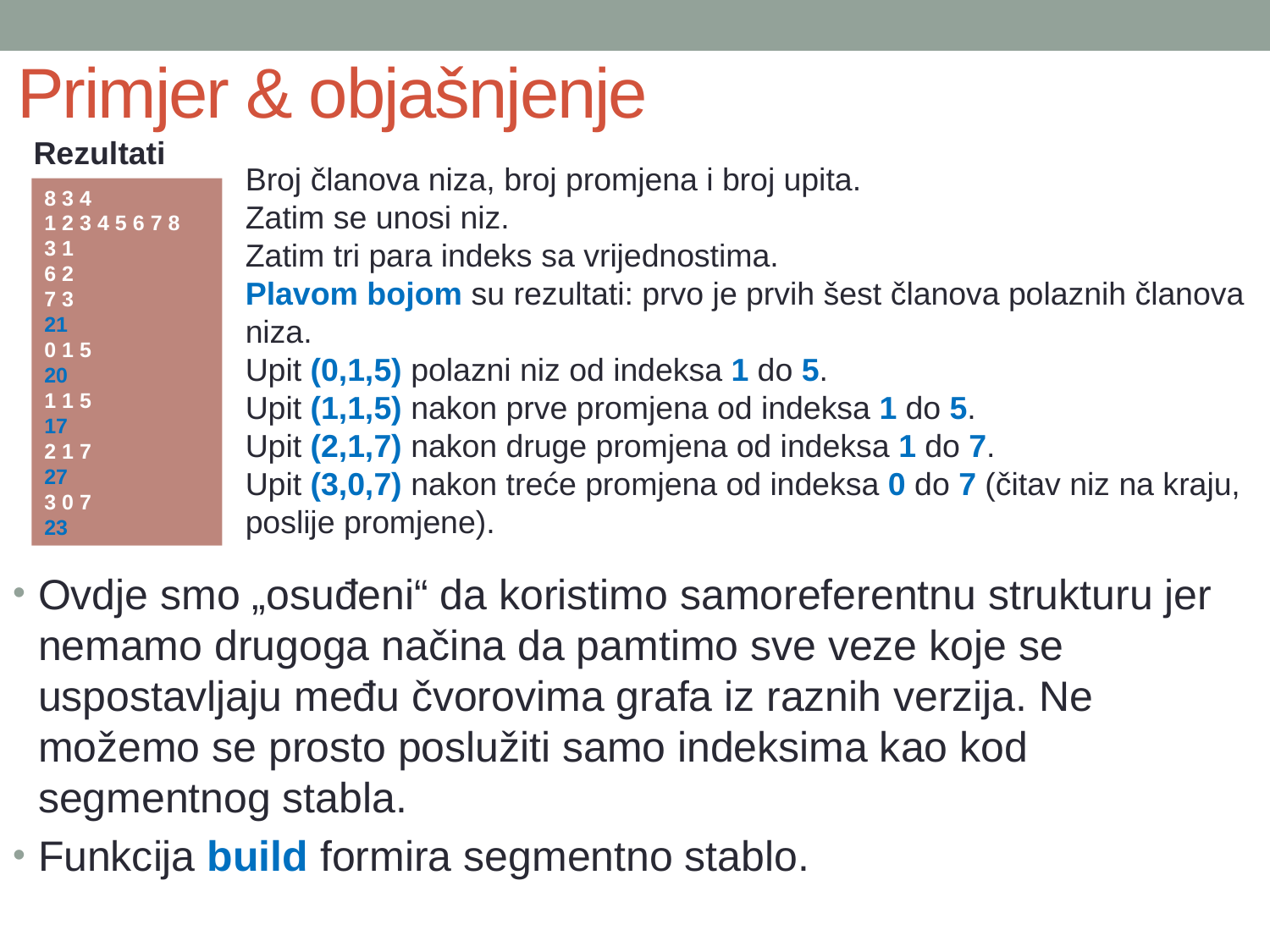

# Primjer & objašnjenje
Rezultati
Broj članova niza, broj promjena i broj upita.
Zatim se unosi niz.
Zatim tri para indeks sa vrijednostima.
Plavom bojom su rezultati: prvo je prvih šest članova polaznih članova niza.
Upit (0,1,5) polazni niz od indeksa 1 do 5.
Upit (1,1,5) nakon prve promjena od indeksa 1 do 5.
Upit (2,1,7) nakon druge promjena od indeksa 1 do 7.
Upit (3,0,7) nakon treće promjena od indeksa 0 do 7 (čitav niz na kraju, poslije promjene).
8 3 4
1 2 3 4 5 6 7 8
3 1
6 2
7 3
21
0 1 5
20
1 1 5
17
2 1 7
27
3 0 7
23
Ovdje smo „osuđeni“ da koristimo samoreferentnu strukturu jer nemamo drugoga načina da pamtimo sve veze koje se uspostavljaju među čvorovima grafa iz raznih verzija. Ne možemo se prosto poslužiti samo indeksima kao kod segmentnog stabla.
Funkcija build formira segmentno stablo.